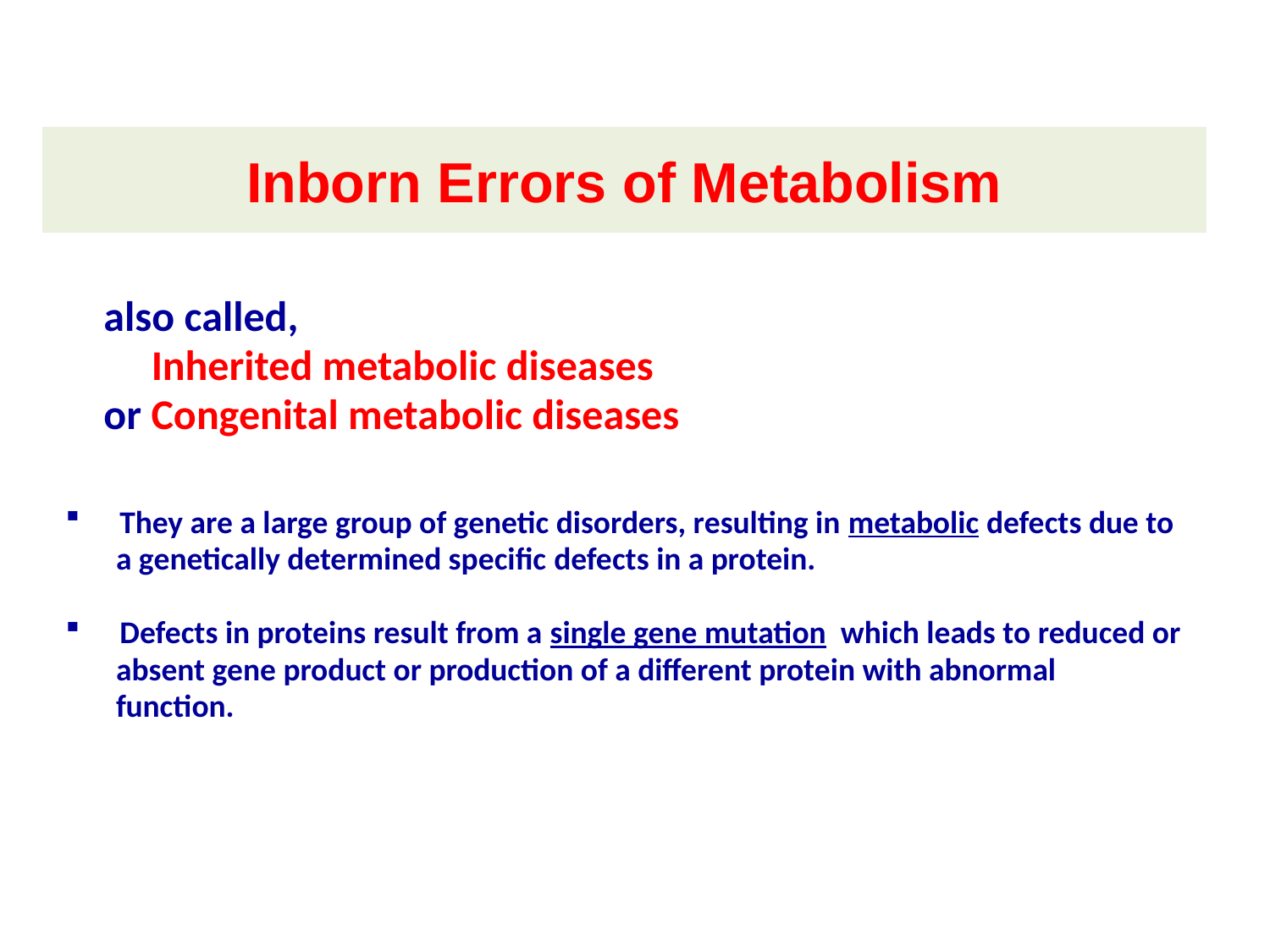

# Inborn Errors of Metabolism

    also called,
         Inherited metabolic diseases
    or Congenital metabolic diseases

  They are a large group of genetic disorders, resulting in metabolic defects due to
       a genetically determined specific defects in a protein.

  Defects in proteins result from a single gene mutation  which leads to reduced or
       absent gene product or production of a different protein with abnormal
       function.